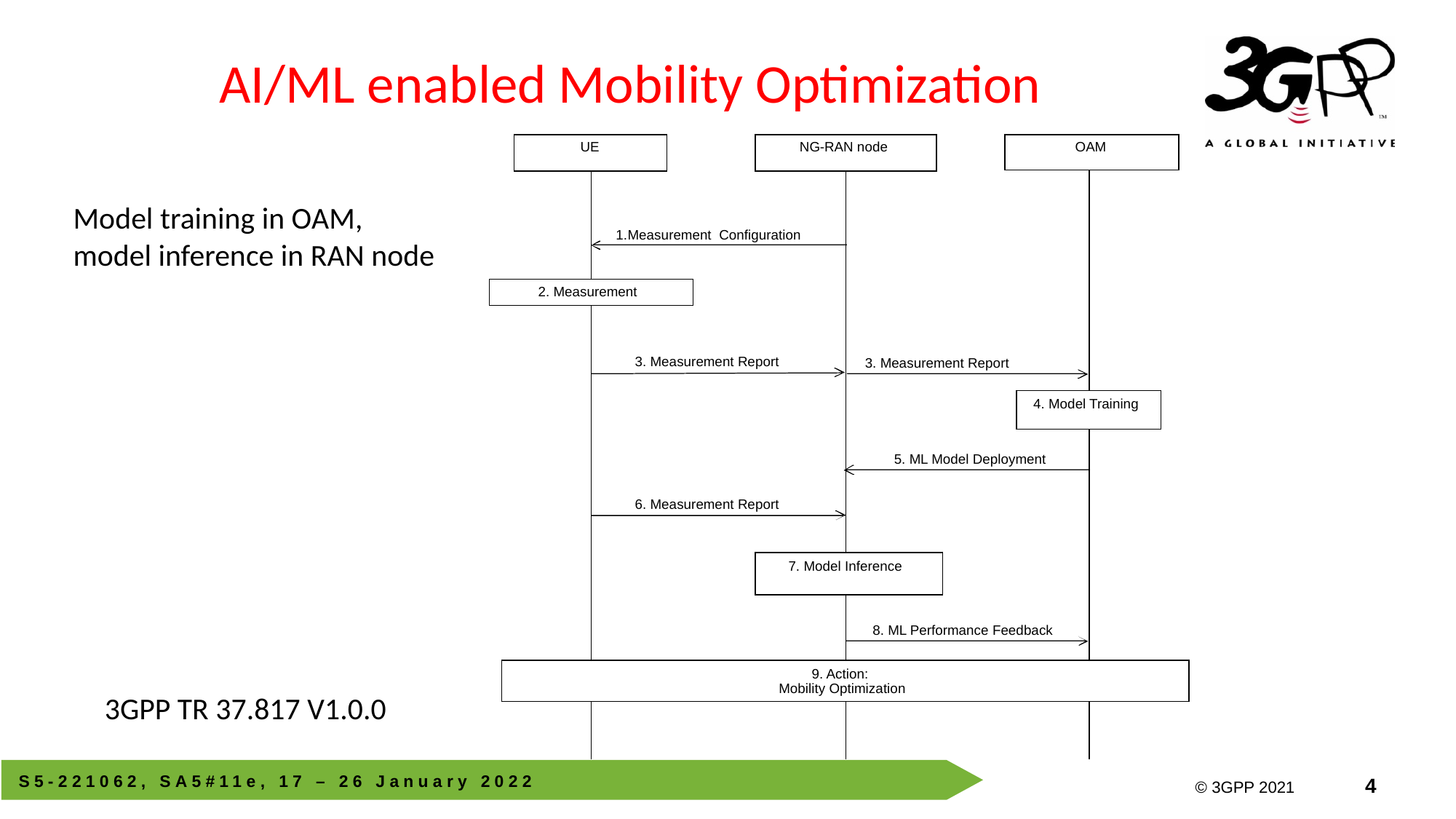

# AI/ML enabled Mobility Optimization

UE
NG-RAN node
OAM
1.
 Measurement  Configuration

2. Measurement
3. Measurement Report
3. Measurement Report

4. Model Training
5. ML Model Deployment

6. Measurement Report

7. Model Inference
8. ML Performance Feedback

9. Action:
Mobility Optimization
Model training in OAM, model inference in RAN node

3GPP TR 37.817 V1.0.0